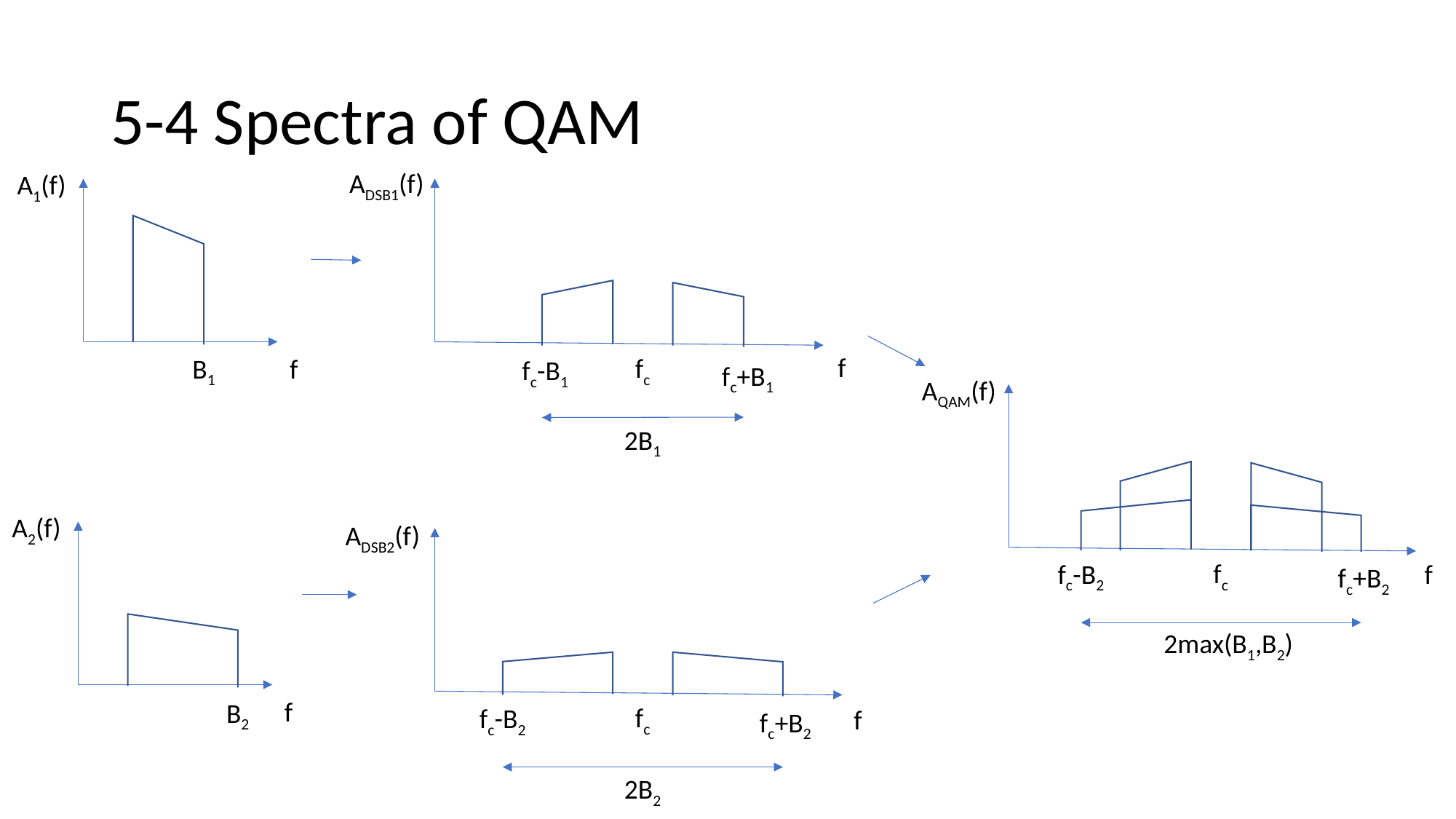

# 5-4 Spectra of QAM
ADSB1(f)
A1(f)

f
fc
B1
f
fc-B1
fc+B1
AQAM(f)
2B1

A2(f)

ADSB2(f)
fc
fc-B2
f
fc+B2

2max(B1,B2)

f
B2
fc
fc-B2
f
fc+B2
2B2